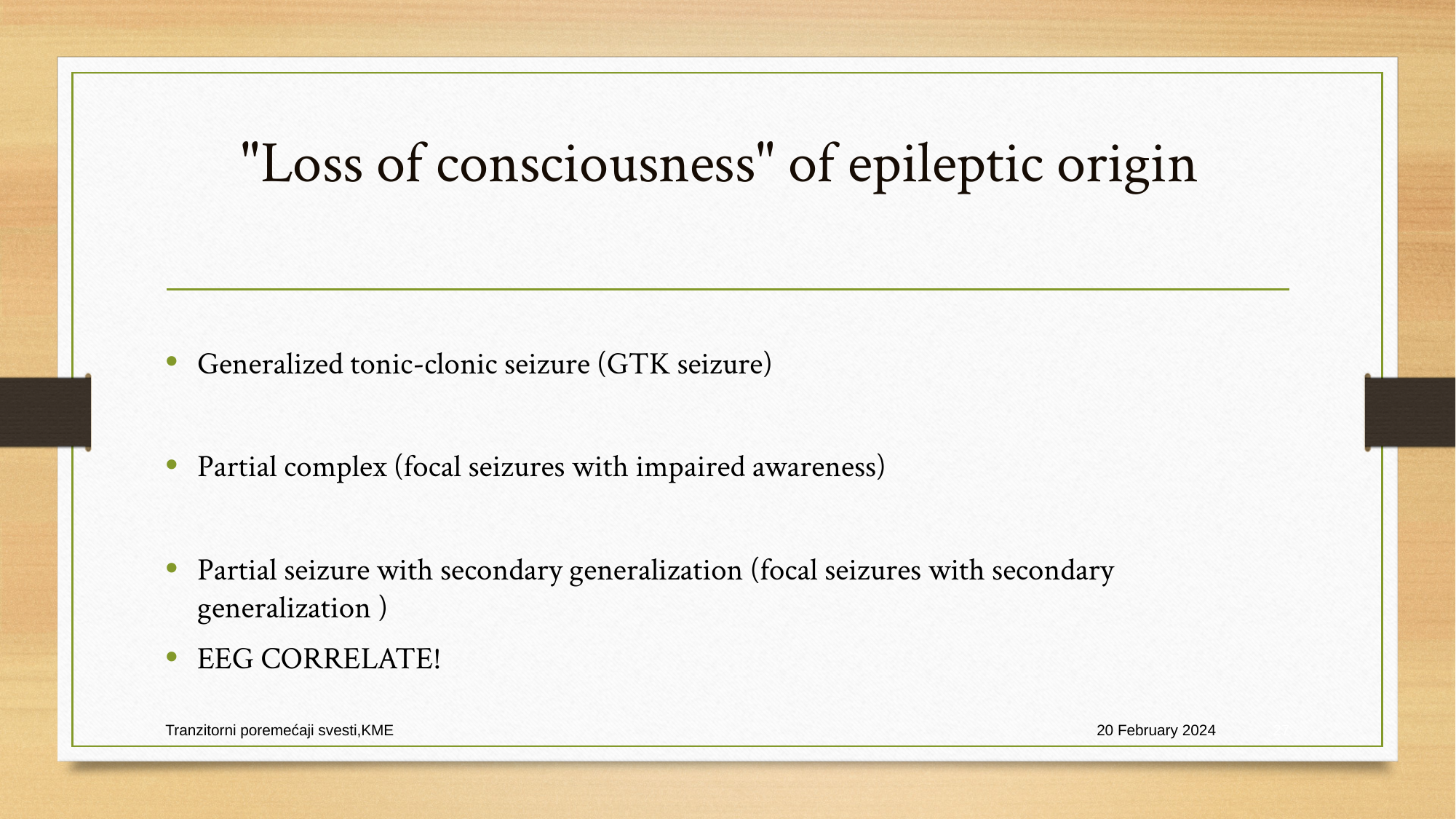

# "Loss of consciousness" of epileptic origin

Generalized tonic-clonic seizure (GTK seizure)

Partial complex (focal seizures with impaired awareness)

Partial seizure with secondary generalization (focal seizures with secondary generalization )
EEG CORRELATE!
Tranzitorni poremećaji svesti,KME
20 February 2024
27